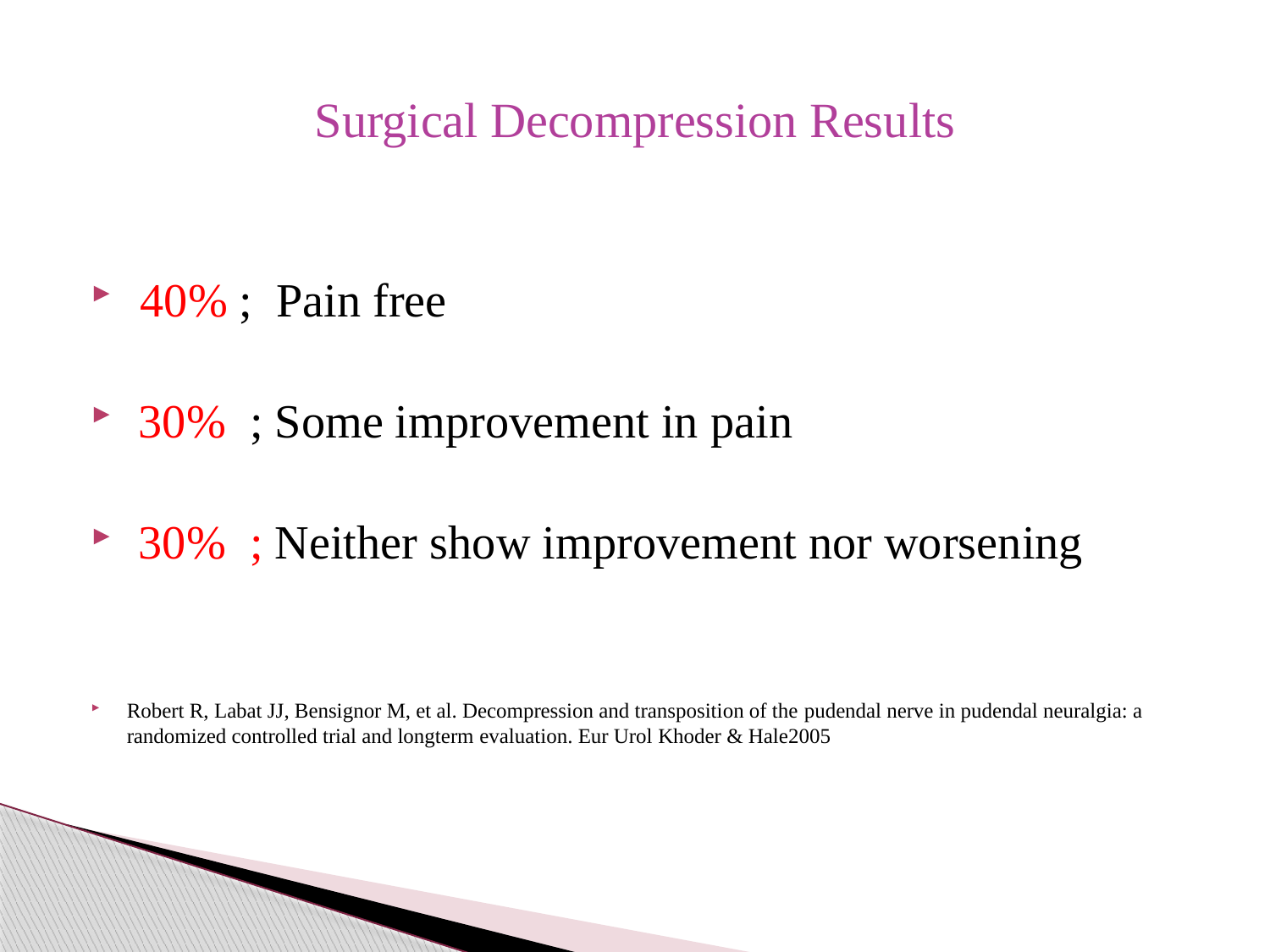

# Surgical Decompression Results
 40% ;  Pain free
 30%  ; Some improvement in pain
 30%  ; Neither show improvement nor worsening

Robert R, Labat JJ, Bensignor M, et al. Decompression and transposition of the pudendal nerve in pudendal neuralgia: a randomized controlled trial and longterm evaluation. Eur Urol Khoder & Hale2005